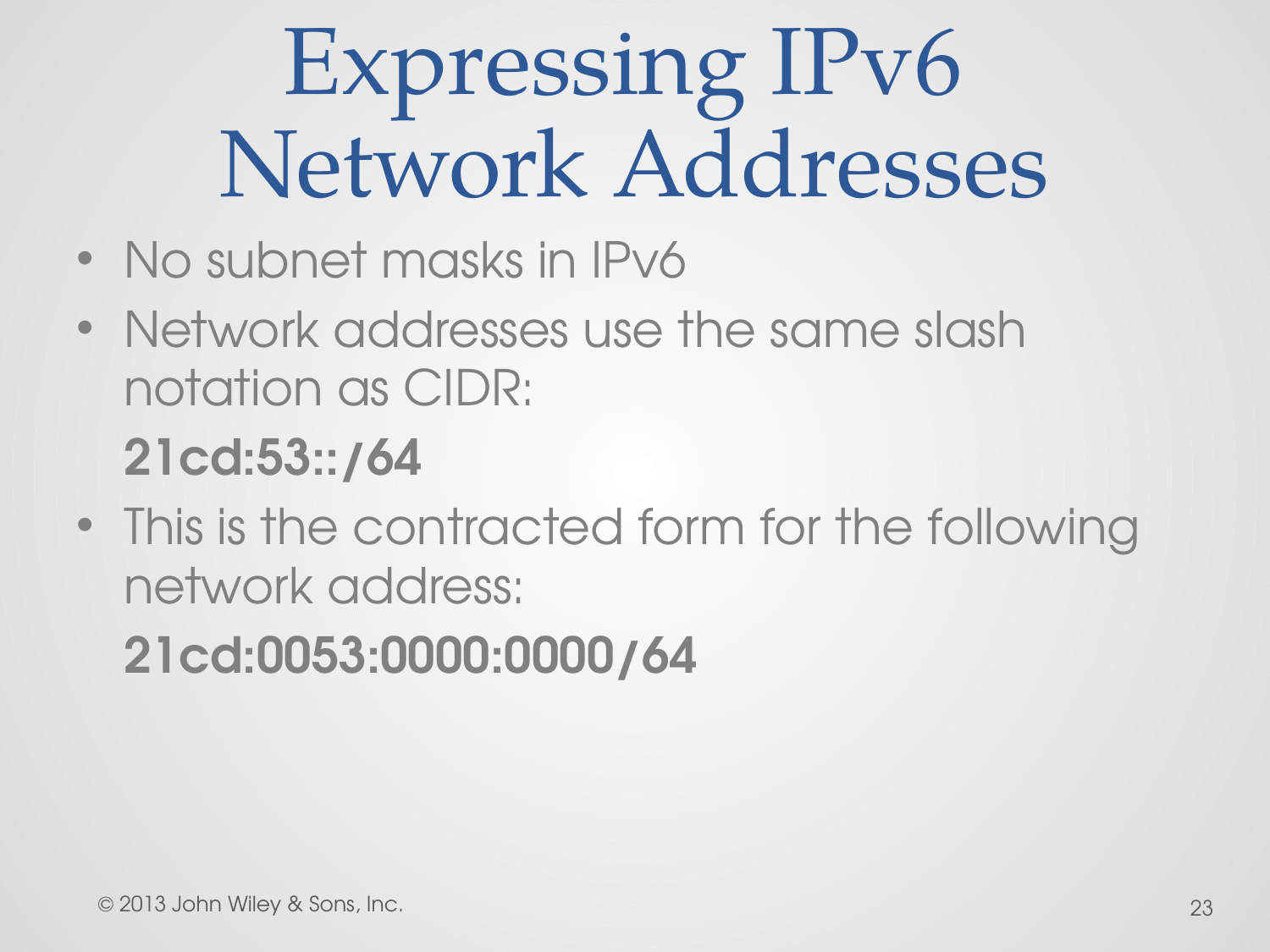

# Expressing IPv6 Network Addresses
No subnet masks in IPv6
Network addresses use the same slash notation as CIDR:
	21cd:53::/64
This is the contracted form for the following network address:
	21cd:0053:0000:0000/64

© 2013 John Wiley & Sons, Inc.
23